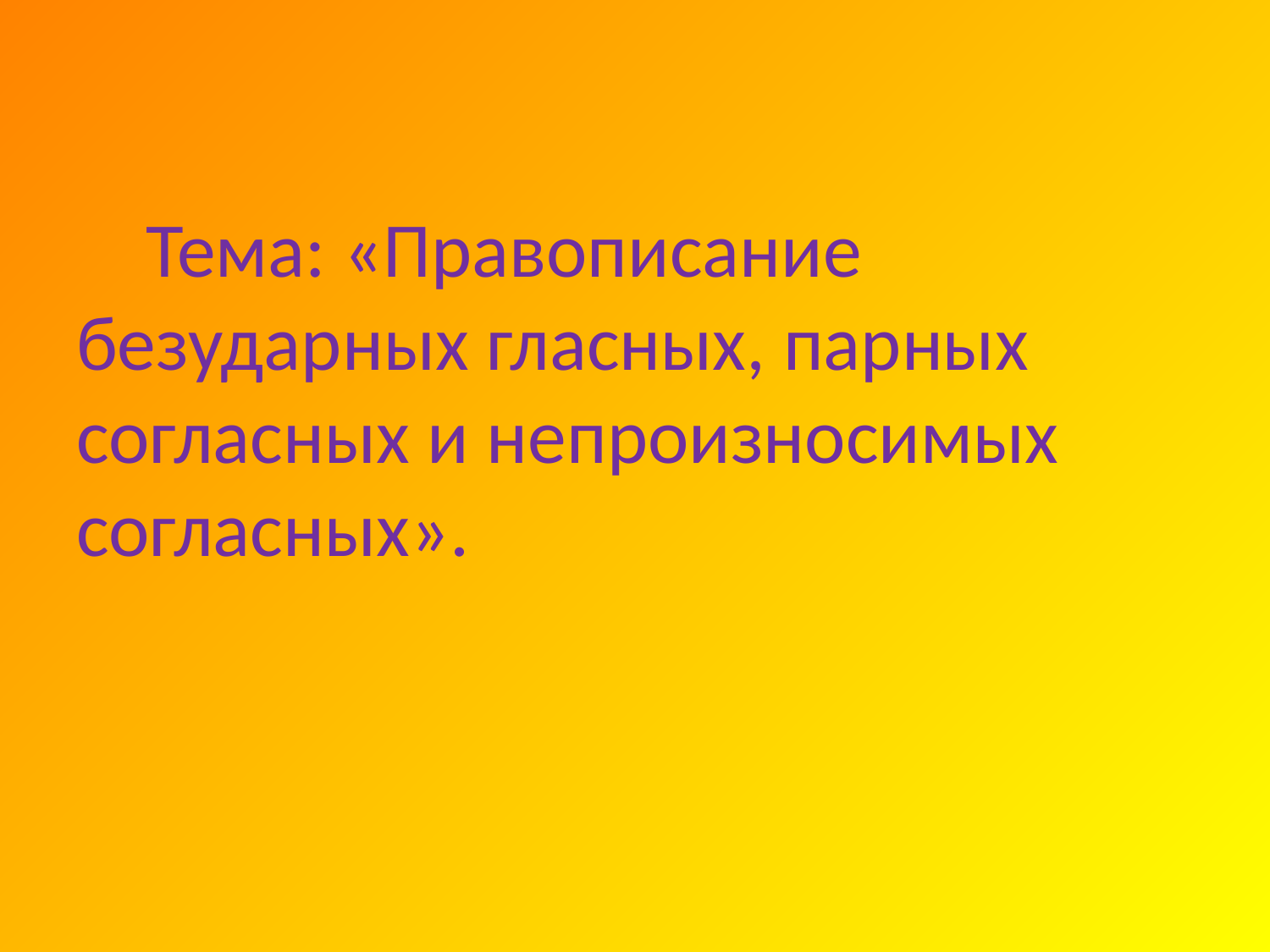

# Тема: «Правописание безударных гласных, парных согласных и непроизносимых согласных».